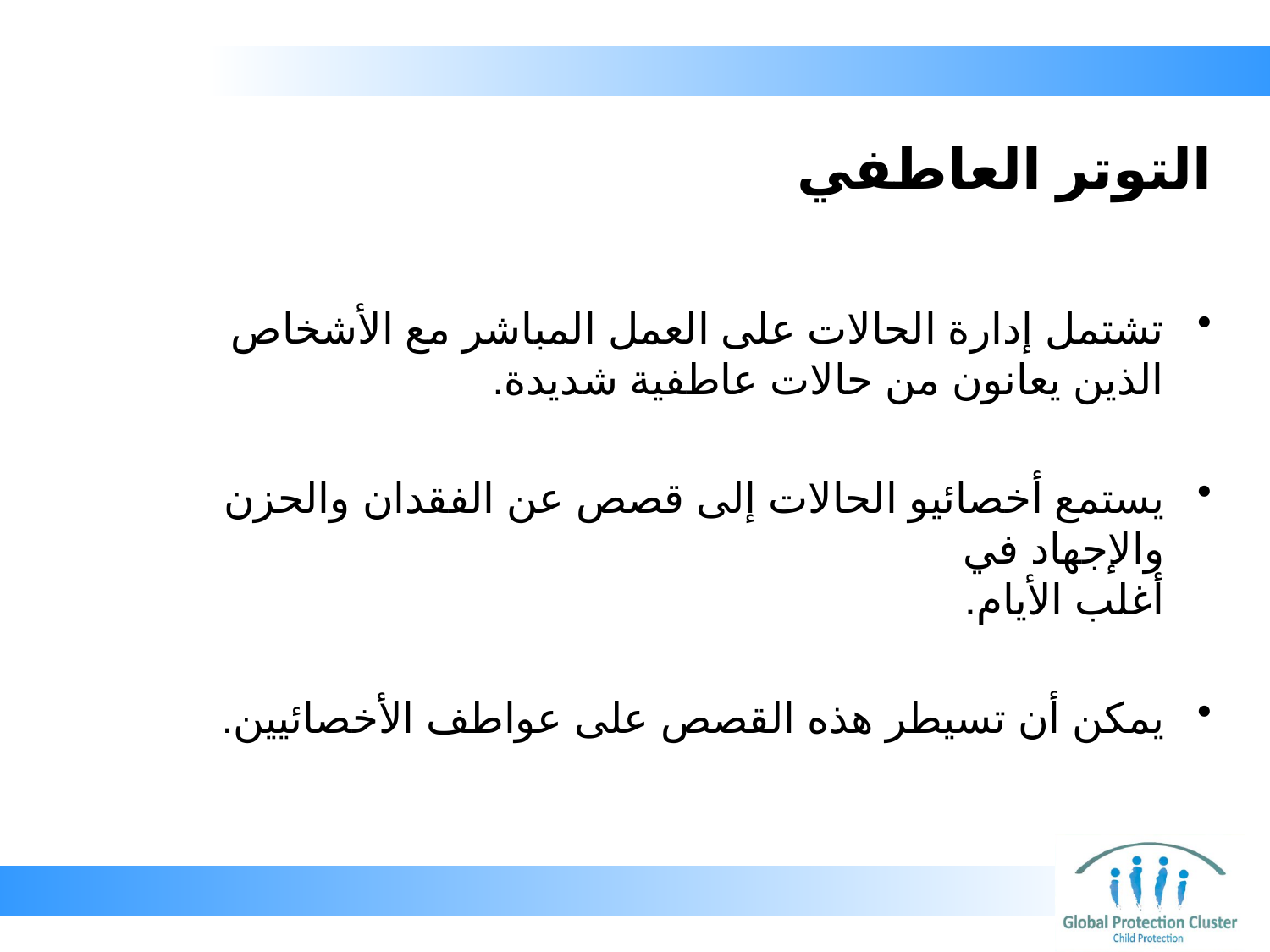

# التوتر العاطفي

تشتمل إدارة الحالات على العمل المباشر مع الأشخاص الذين يعانون من حالات عاطفية شديدة.

يستمع أخصائيو الحالات إلى قصص عن الفقدان والحزن والإجهاد في
أغلب الأيام.

يمكن أن تسيطر هذه القصص على عواطف الأخصائيين.